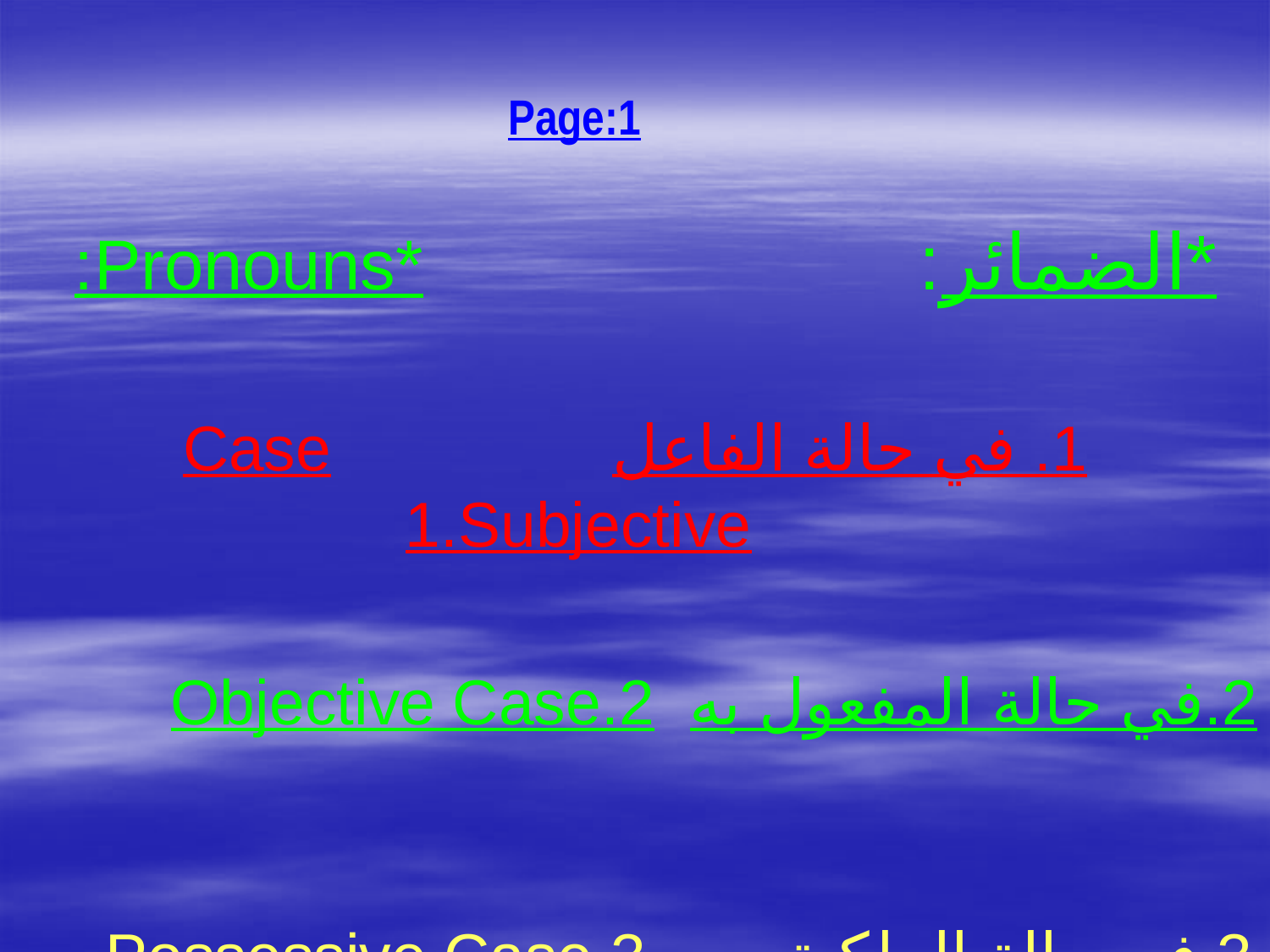

# Page:1
*الضمائر:                       *Pronouns:

1. في حالة الفاعل                Case 1.Subjective

2.في حالة المفعول به  2.Objective Case

3.في حالة الملكية        3.Possessive Case